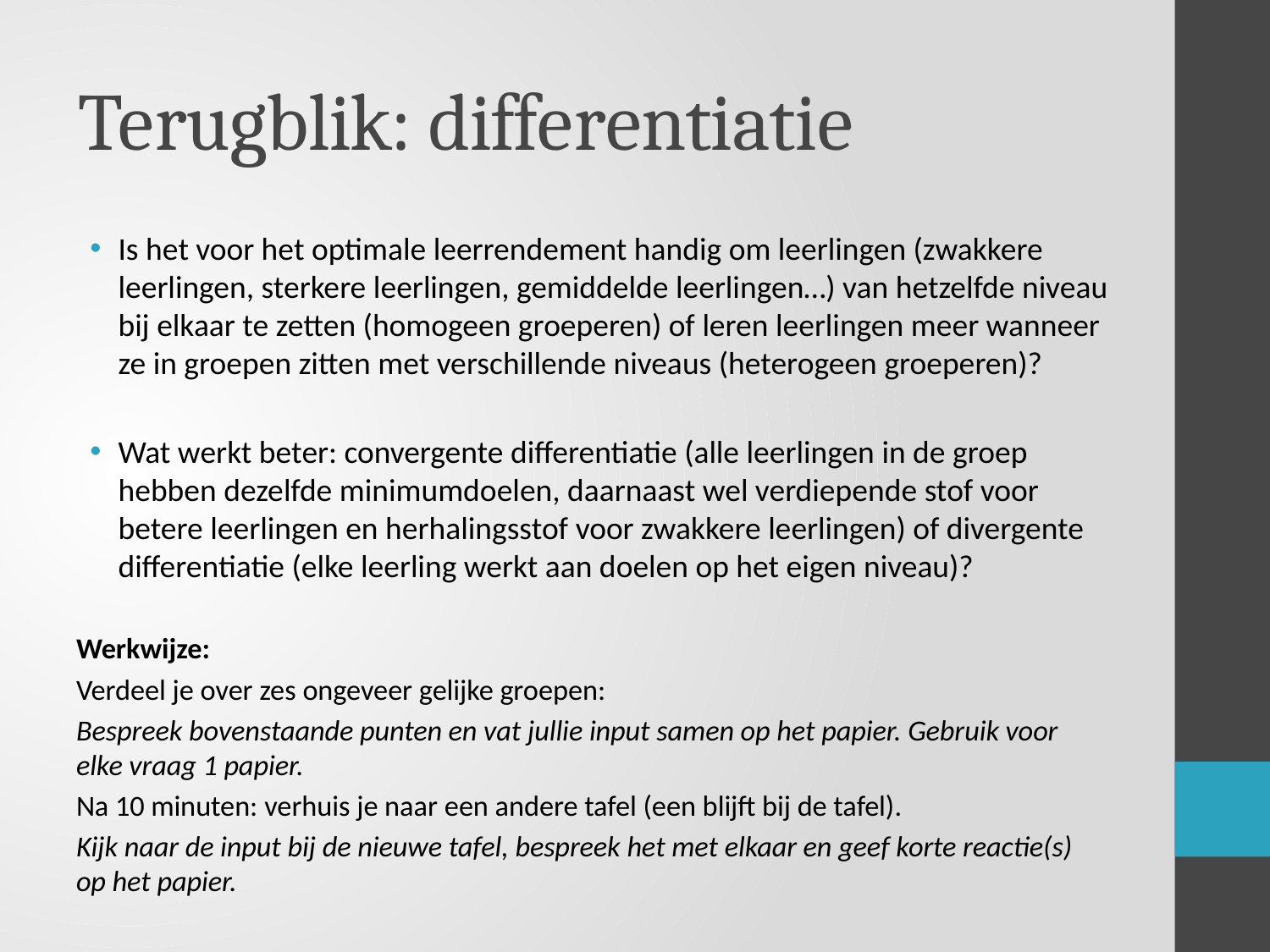

# Terugblik: differentiatie
Is het voor het optimale leerrendement handig om leerlingen (zwakkere leerlingen, sterkere leerlingen, gemiddelde leerlingen…) van hetzelfde niveau bij elkaar te zetten (homogeen groeperen) of leren leerlingen meer wanneer ze in groepen zitten met verschillende niveaus (heterogeen groeperen)?

Wat werkt beter: convergente differentiatie (alle leerlingen in de groep hebben dezelfde minimumdoelen, daarnaast wel verdiepende stof voor betere leerlingen en herhalingsstof voor zwakkere leerlingen) of divergente differentiatie (elke leerling werkt aan doelen op het eigen niveau)?

Werkwijze:
Verdeel je over zes ongeveer gelijke groepen:
Bespreek bovenstaande punten en vat jullie input samen op het papier. Gebruik voor elke vraag 1 papier.
Na 10 minuten: verhuis je naar een andere tafel (een blijft bij de tafel).
Kijk naar de input bij de nieuwe tafel, bespreek het met elkaar en geef korte reactie(s) op het papier.